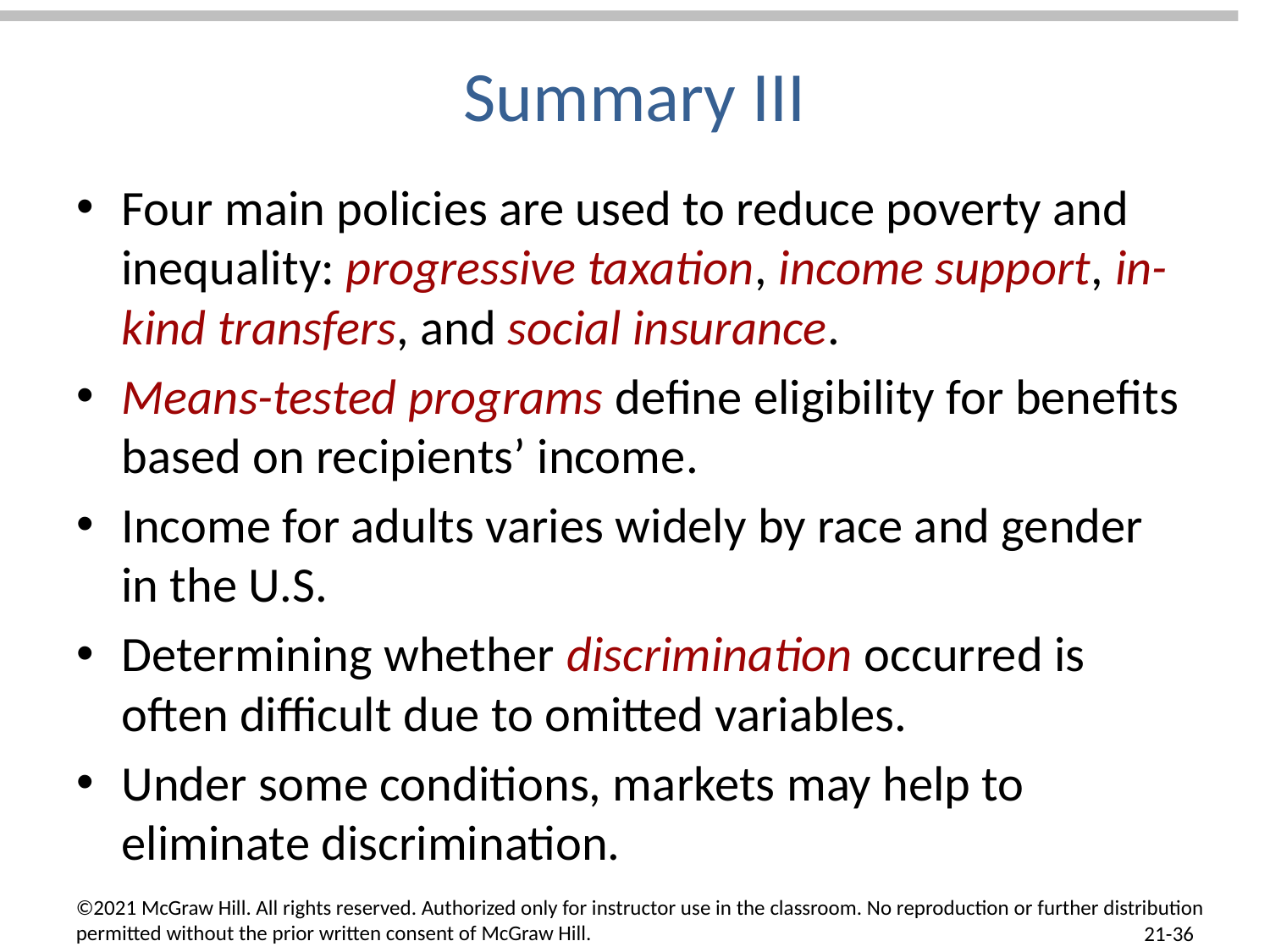

# Summary III
Four main policies are used to reduce poverty and inequality: progressive taxation, income support, in-kind transfers, and social insurance.
Means-tested programs define eligibility for benefits based on recipients’ income.
Income for adults varies widely by race and gender in the U.S.
Determining whether discrimination occurred is often difficult due to omitted variables.
Under some conditions, markets may help to eliminate discrimination.